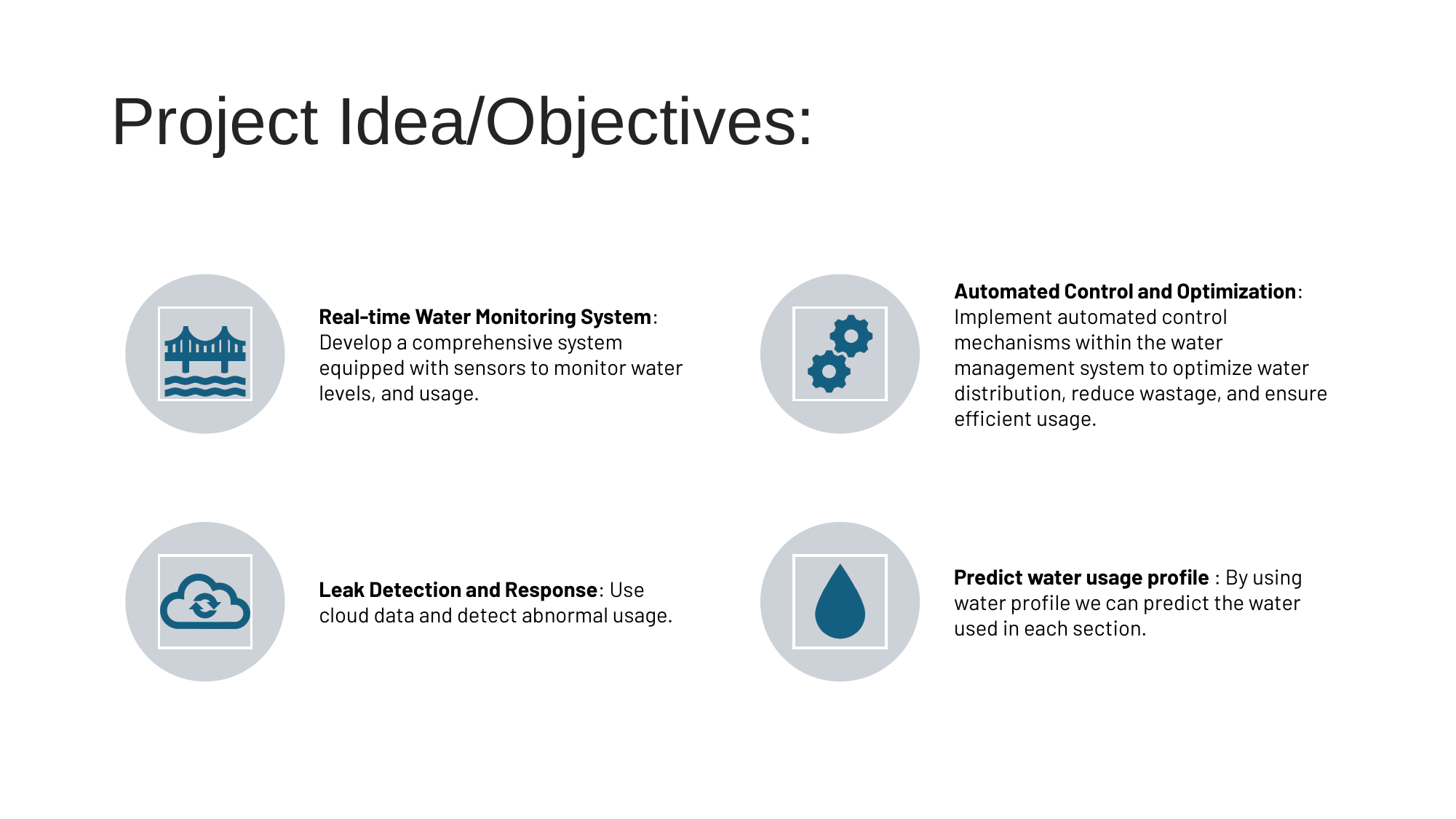

# Project Idea/Objectives:
Real-time Water Monitoring System: Develop a comprehensive system equipped with sensors to monitor water levels, and usage.
Automated Control and Optimization: Implement automated control mechanisms within the water management system to optimize water distribution, reduce wastage, and ensure efficient usage.
Leak Detection and Response: Use cloud data and detect abnormal usage.
Predict water usage profile : By using water profile we can predict the water used in each section.